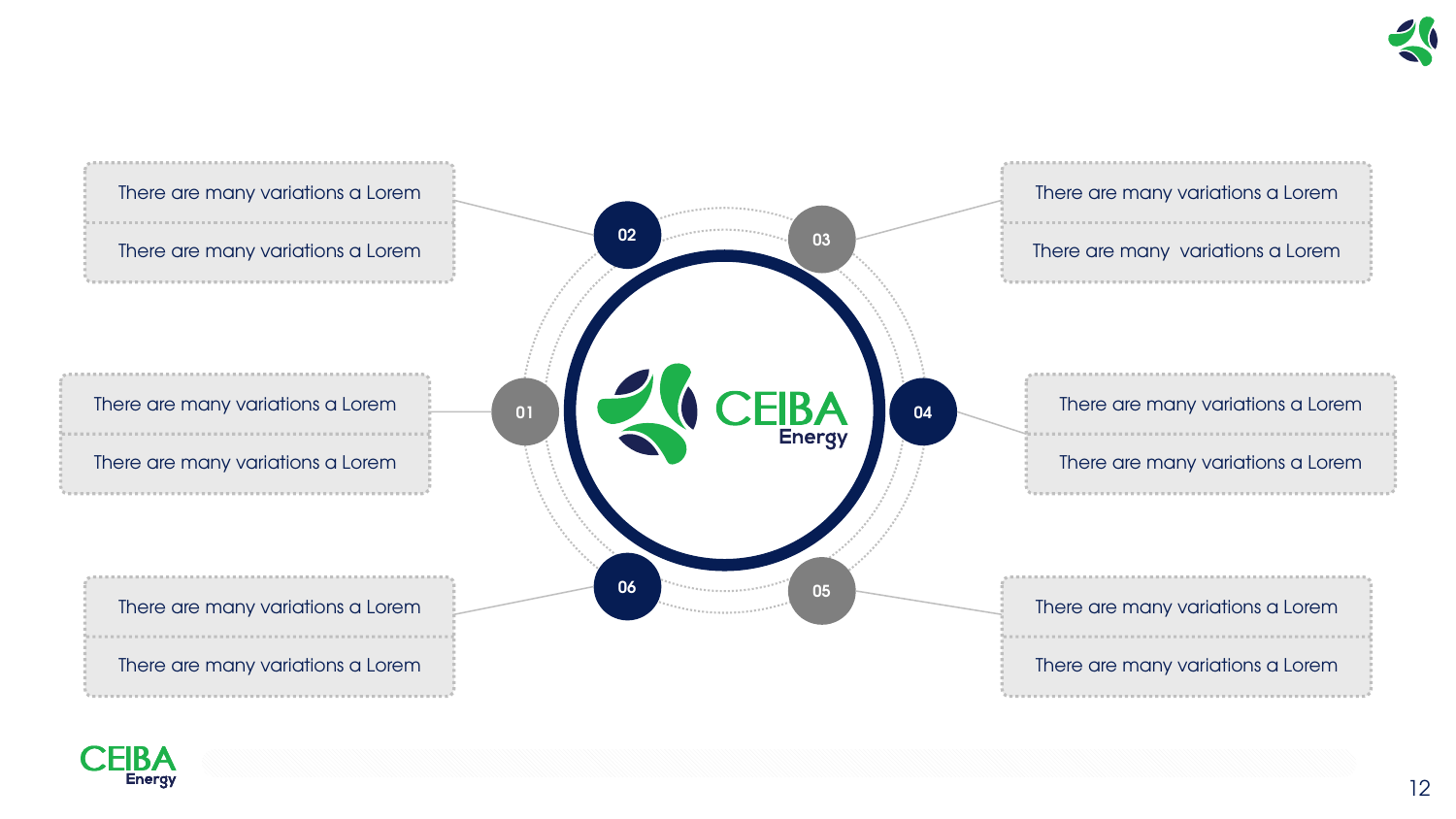

#

There are many variations a Lorem
There are many variations a Lorem

There are many variations a Lorem
There are many  variations a Lorem
02
03

There are many variations a Lorem
There are many variations a Lorem

There are many variations a Lorem
There are many variations a Lorem
01
04
06
05

There are many variations a Lorem
There are many variations a Lorem

There are many variations a Lorem
There are many variations a Lorem